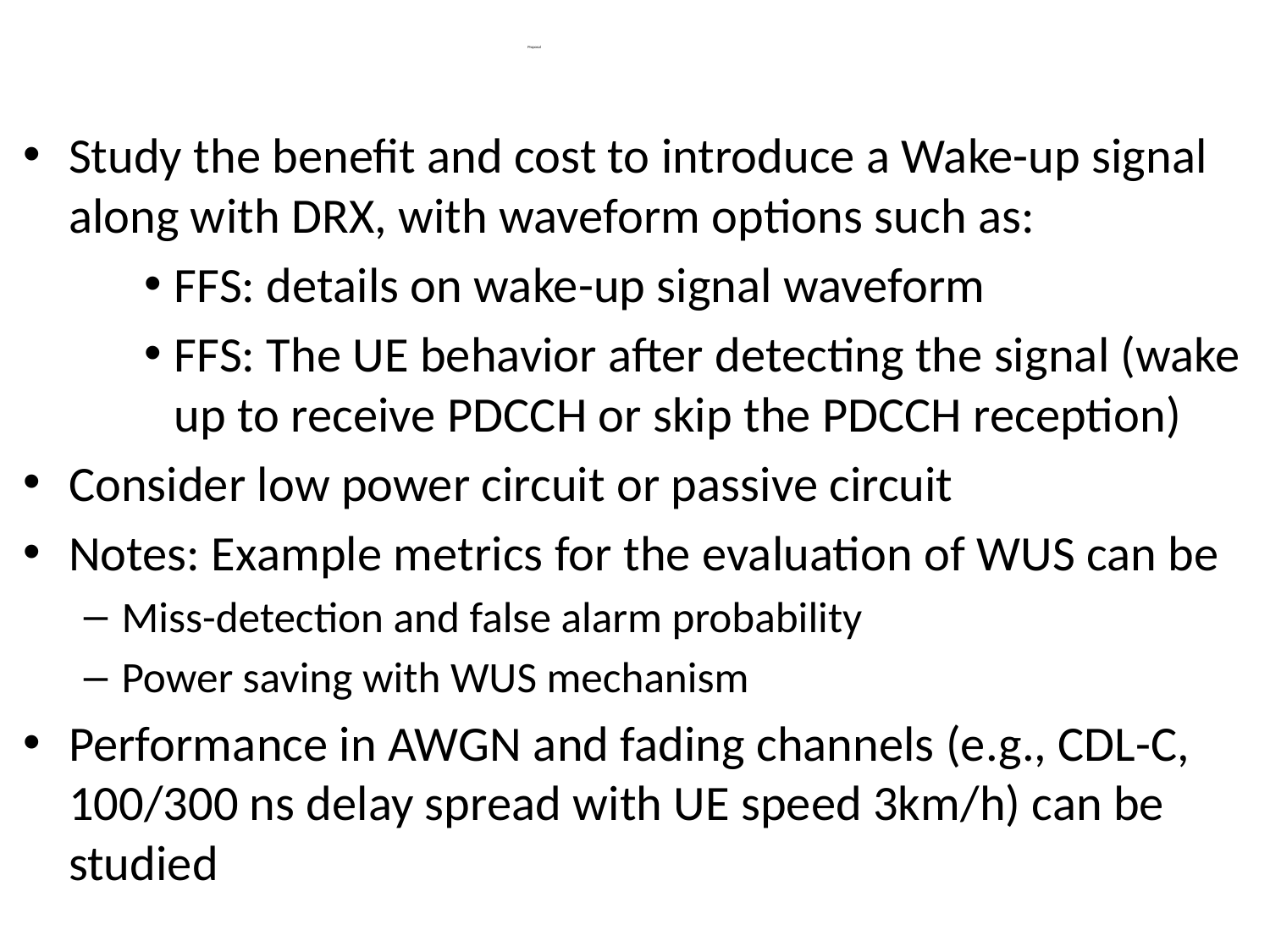

# Proposal
Study the benefit and cost to introduce a Wake-up signal along with DRX, with waveform options such as:
FFS: details on wake-up signal waveform
FFS: The UE behavior after detecting the signal (wake up to receive PDCCH or skip the PDCCH reception)
Consider low power circuit or passive circuit
Notes: Example metrics for the evaluation of WUS can be
Miss-detection and false alarm probability
Power saving with WUS mechanism
Performance in AWGN and fading channels (e.g., CDL-C, 100/300 ns delay spread with UE speed 3km/h) can be studied